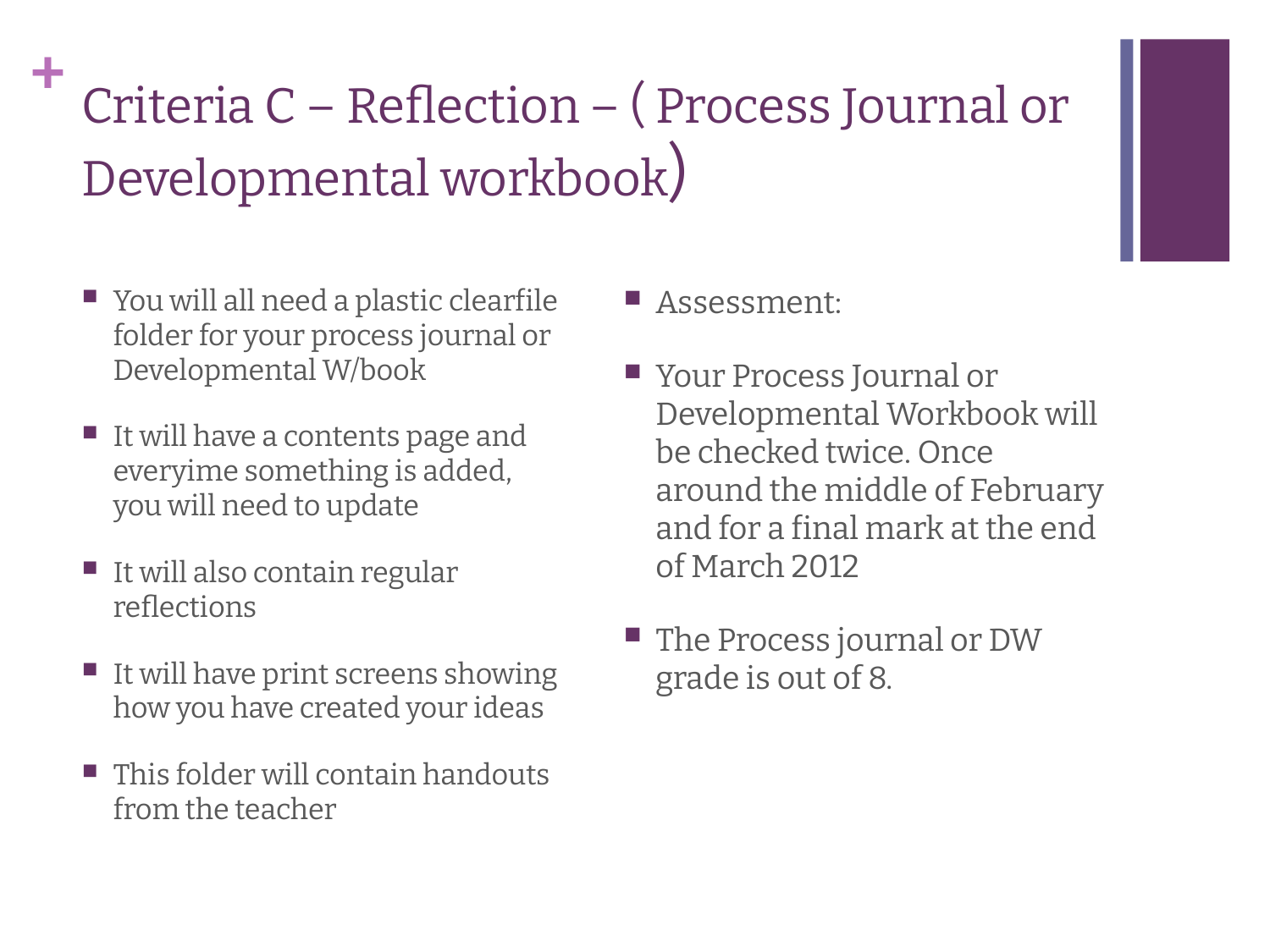

# Criteria C – Reflection – ( Process Journal or Developmental workbook)
You will all need a plastic clearfile folder for your process journal or Developmental W/book
It will have a contents page and everyime something is added, you will need to update
It will also contain regular reflections
It will have print screens showing how you have created your ideas
This folder will contain handouts from the teacher

Assessment:
Your Process Journal or Developmental Workbook will be checked twice. Once around the middle of February and for a final mark at the end of March 2012
The Process journal or DW grade is out of 8.